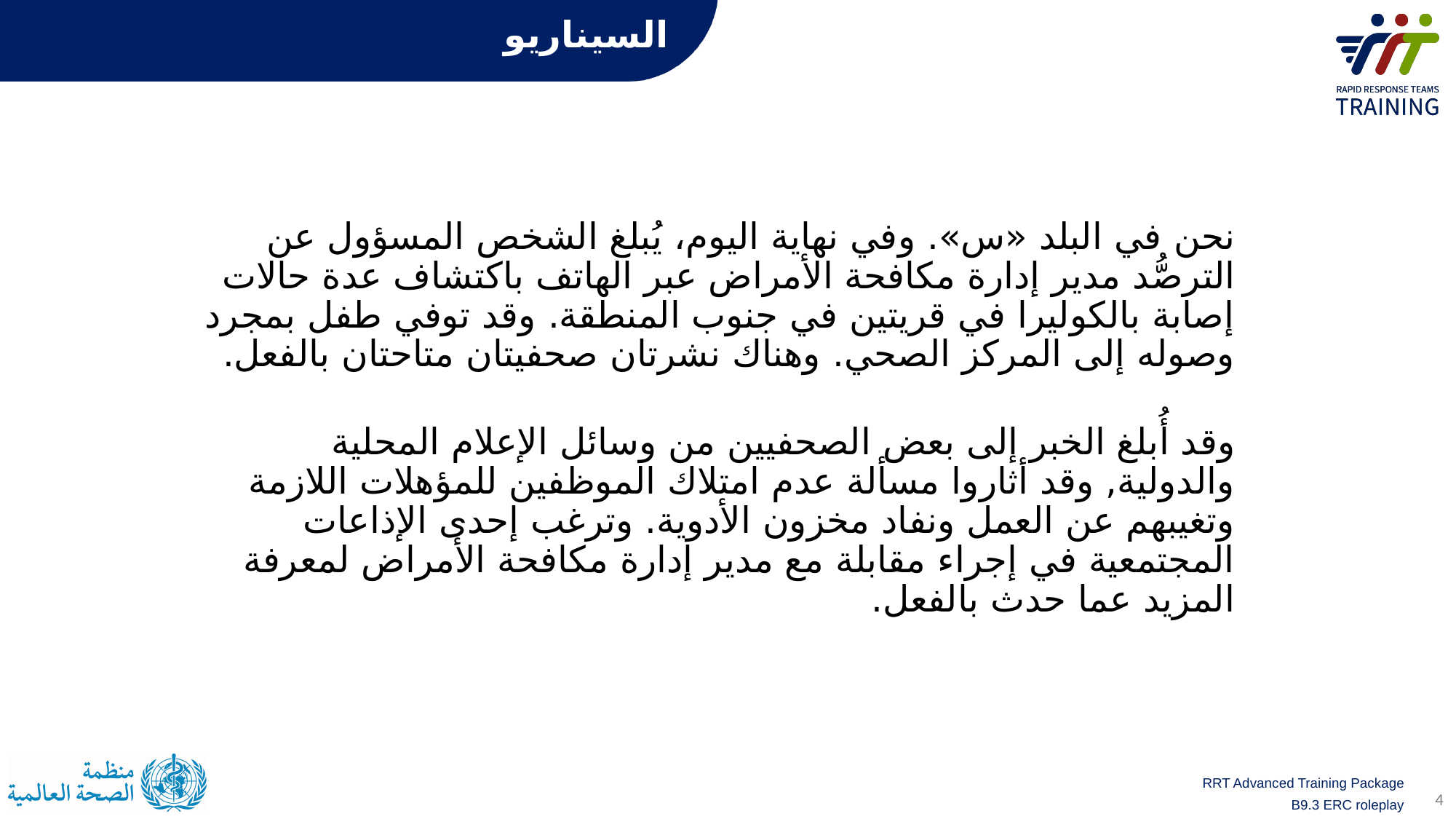

# السيناريو
نحن في البلد «س». وفي نهاية اليوم، يُبلغ الشخص المسؤول عن الترصُّد مدير إدارة مكافحة الأمراض عبر الهاتف باكتشاف عدة حالات إصابة بالكوليرا في قريتين في جنوب المنطقة. وقد توفي طفل بمجرد وصوله إلى المركز الصحي. وهناك نشرتان صحفيتان متاحتان بالفعل.

وقد أُبلغ الخبر إلى بعض الصحفيين من وسائل الإعلام المحلية والدولية, وقد أثاروا مسألة عدم امتلاك الموظفين للمؤهلات اللازمة وتغيبهم عن العمل ونفاد مخزون الأدوية. وترغب إحدى الإذاعات المجتمعية في إجراء مقابلة مع مدير إدارة مكافحة الأمراض لمعرفة المزيد عما حدث بالفعل.